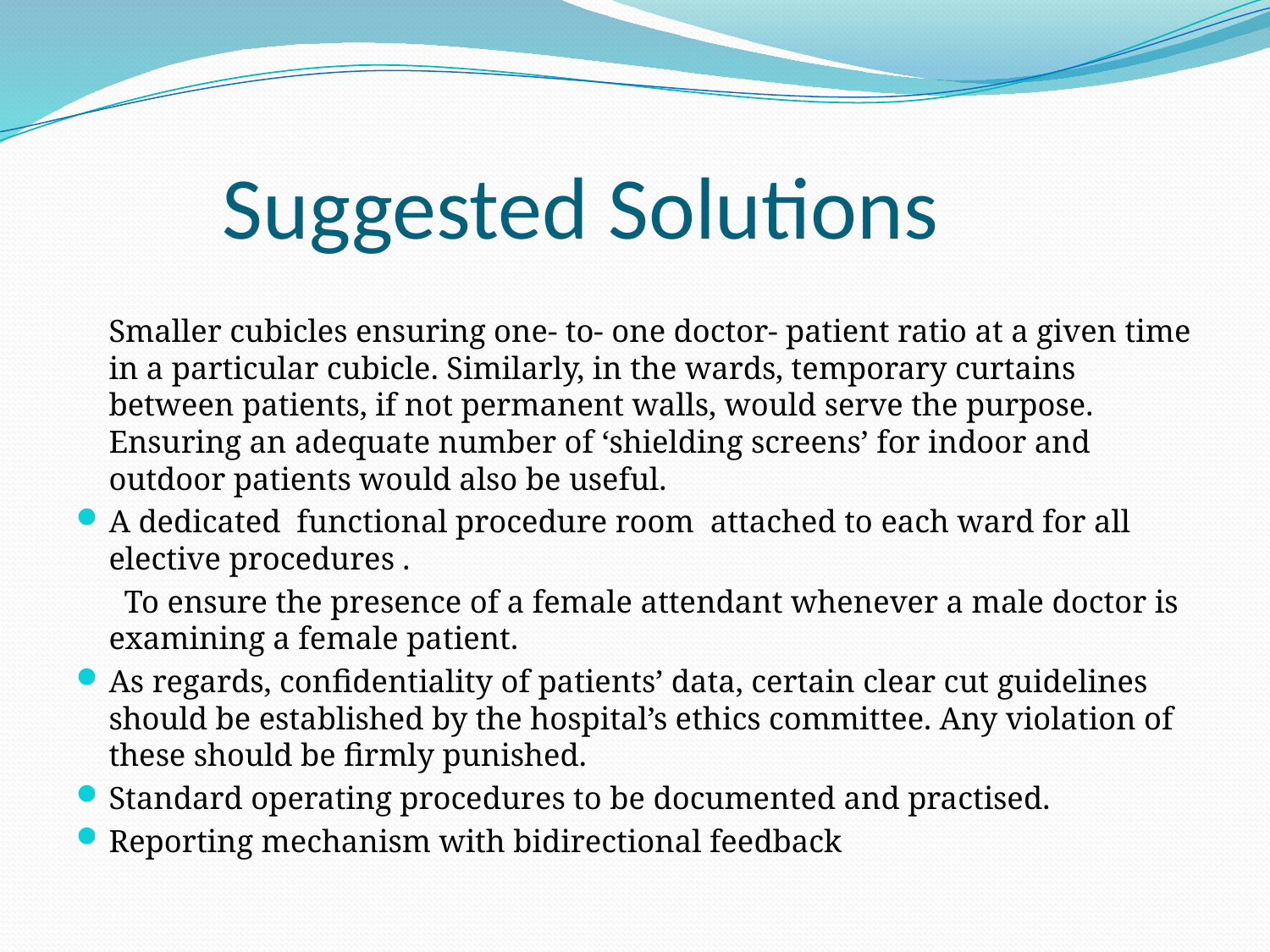

# Suggested Solutions
Smaller cubicles ensuring one- to- one doctor- patient ratio at a given time in a particular cubicle. Similarly, in the wards, temporary curtains between patients, if not permanent walls, would serve the purpose. Ensuring an adequate number of ‘shielding screens’ for indoor and outdoor patients would also be useful.
A dedicated  functional procedure room  attached to each ward for all elective procedures .
      To ensure the presence of a female attendant whenever a male doctor is examining a female patient.
As regards, confidentiality of patients’ data, certain clear cut guidelines should be established by the hospital’s ethics committee. Any violation of these should be firmly punished.
Standard operating procedures to be documented and practised.
Reporting mechanism with bidirectional feedback